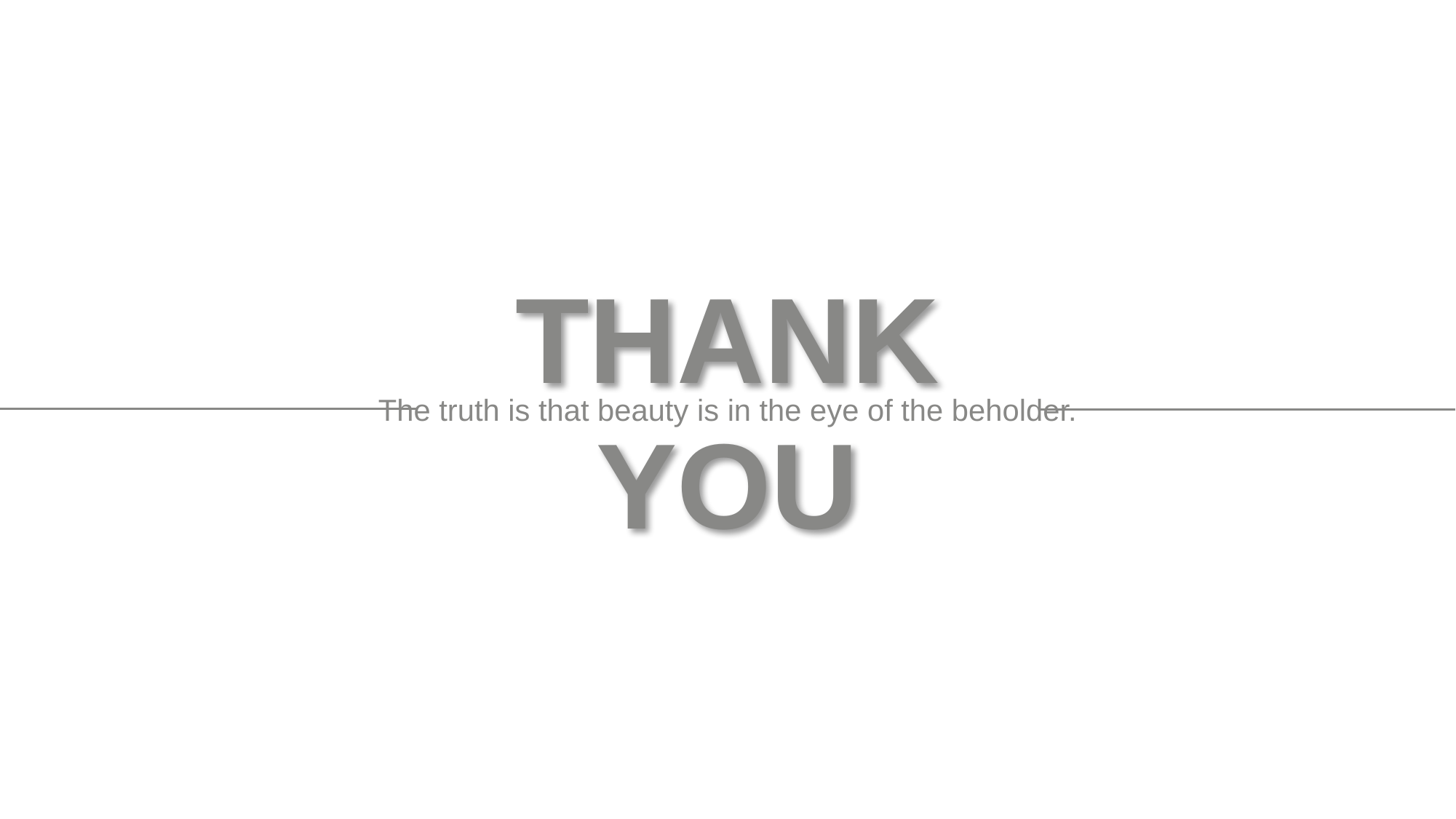

THANK
YOU
The truth is that beauty is in the eye of the beholder.